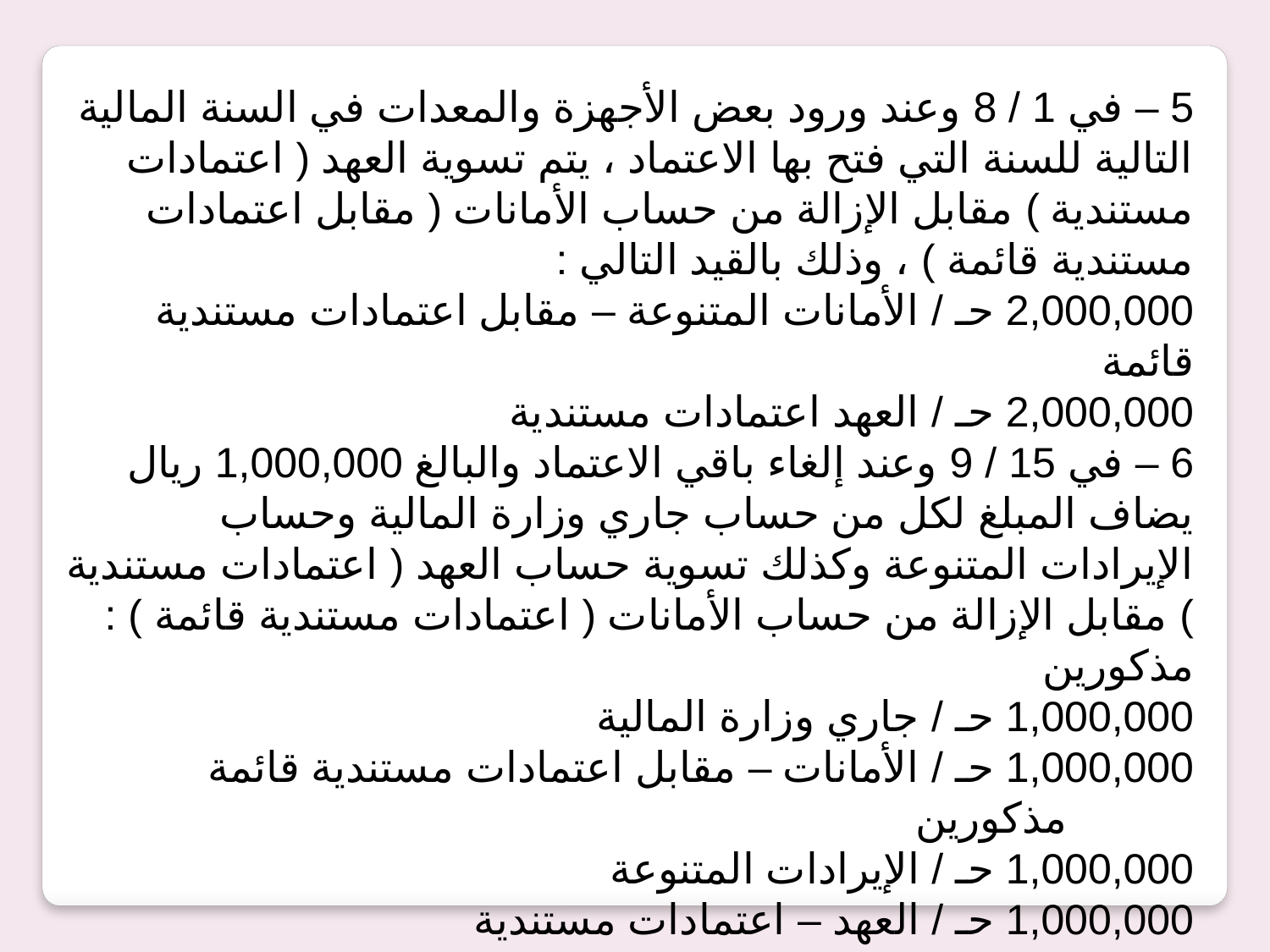

5 – في 1 / 8 وعند ورود بعض الأجهزة والمعدات في السنة المالية التالية للسنة التي فتح بها الاعتماد ، يتم تسوية العهد ( اعتمادات مستندية ) مقابل الإزالة من حساب الأمانات ( مقابل اعتمادات مستندية قائمة ) ، وذلك بالقيد التالي :
2,000,000 حـ / الأمانات المتنوعة – مقابل اعتمادات مستندية قائمة
	2,000,000 حـ / العهد اعتمادات مستندية
6 – في 15 / 9 وعند إلغاء باقي الاعتماد والبالغ 1,000,000 ريال يضاف المبلغ لكل من حساب جاري وزارة المالية وحساب الإيرادات المتنوعة وكذلك تسوية حساب العهد ( اعتمادات مستندية ) مقابل الإزالة من حساب الأمانات ( اعتمادات مستندية قائمة ) :
	مذكورين
1,000,000 حـ / جاري وزارة المالية
1,000,000 حـ / الأمانات – مقابل اعتمادات مستندية قائمة
		مذكورين
	1,000,000 حـ / الإيرادات المتنوعة
	1,000,000 حـ / العهد – اعتمادات مستندية